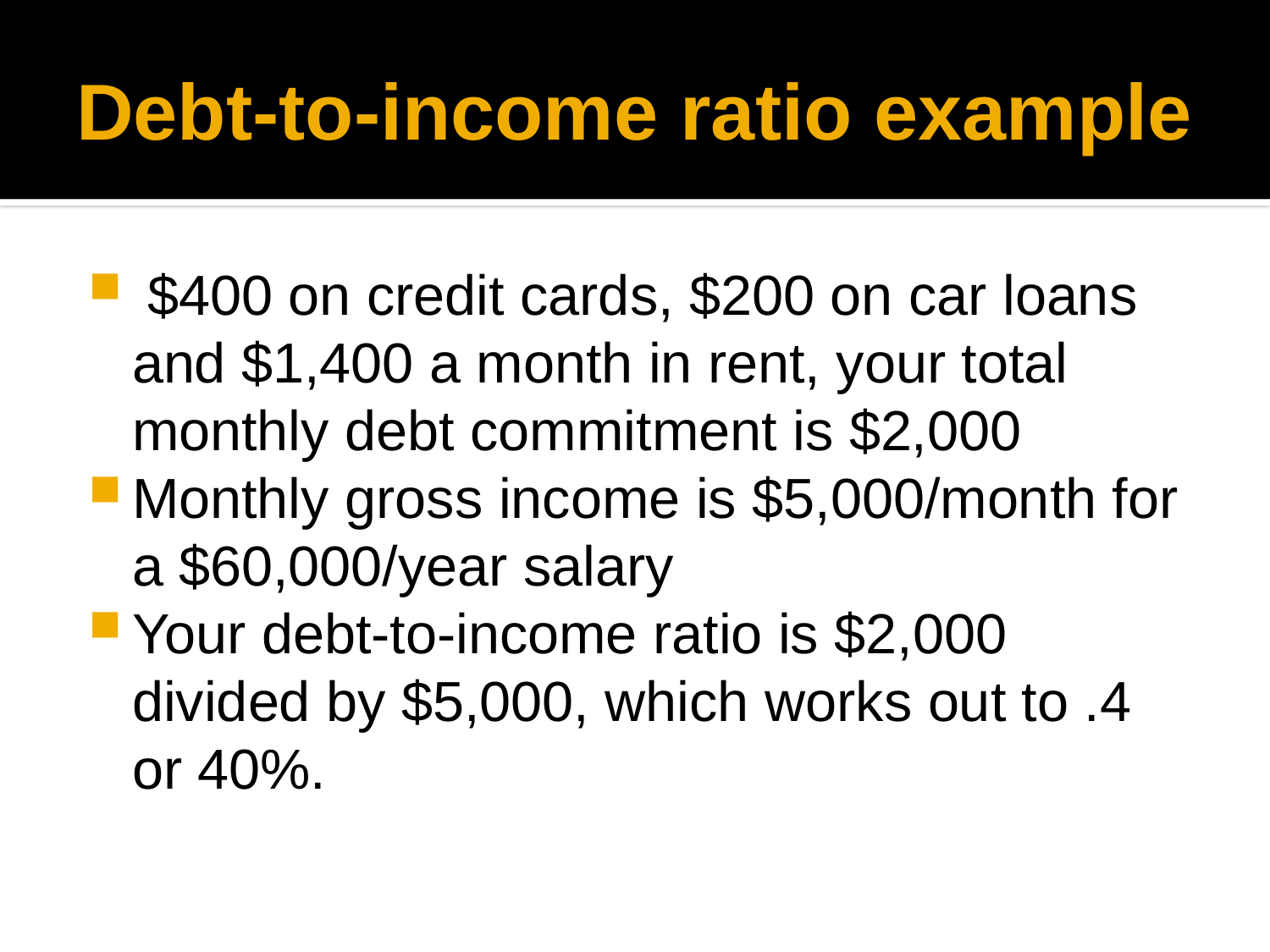

# Debt-to-income ratio example
 $400 on credit cards, $200 on car loans and $1,400 a month in rent, your total monthly debt commitment is $2,000
Monthly gross income is $5,000/month for a $60,000/year salary
Your debt-to-income ratio is $2,000 divided by $5,000, which works out to .4 or 40%.